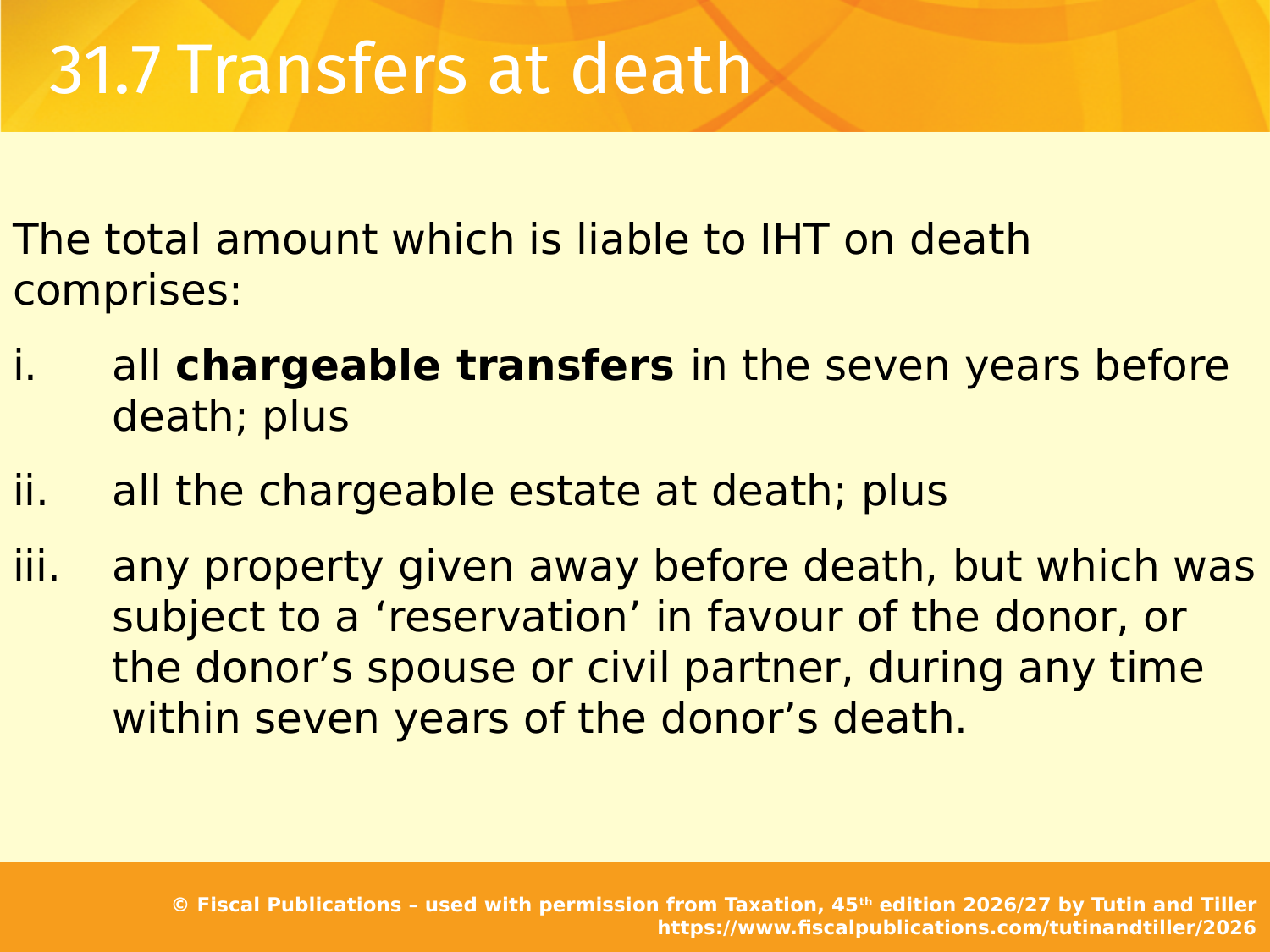

# 31.7	Transfers at death

The total amount which is liable to IHT on death comprises:
all chargeable transfers in the seven years before death; plus
all the chargeable estate at death; plus
any property given away before death, but which was subject to a ‘reservation’ in favour of the donor, or the donor’s spouse or civil partner, during any time within seven years of the donor’s death.